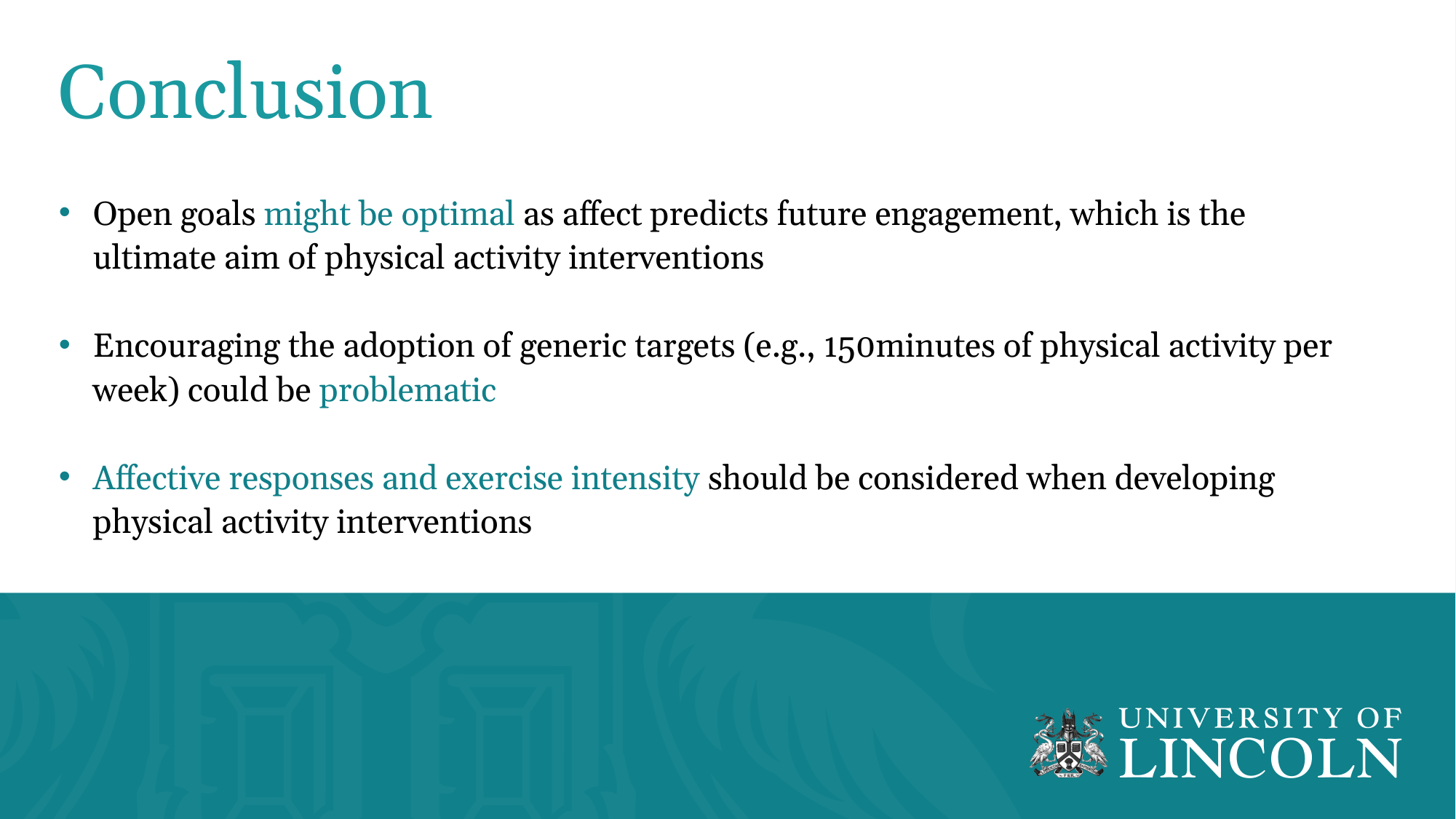

Conclusion
Open goals might be optimal as affect predicts future engagement, which is the ultimate aim of physical activity interventions

Encouraging the adoption of generic targets (e.g., 150minutes of physical activity per week) could be problematic

Affective responses and exercise intensity should be considered when developing physical activity interventions